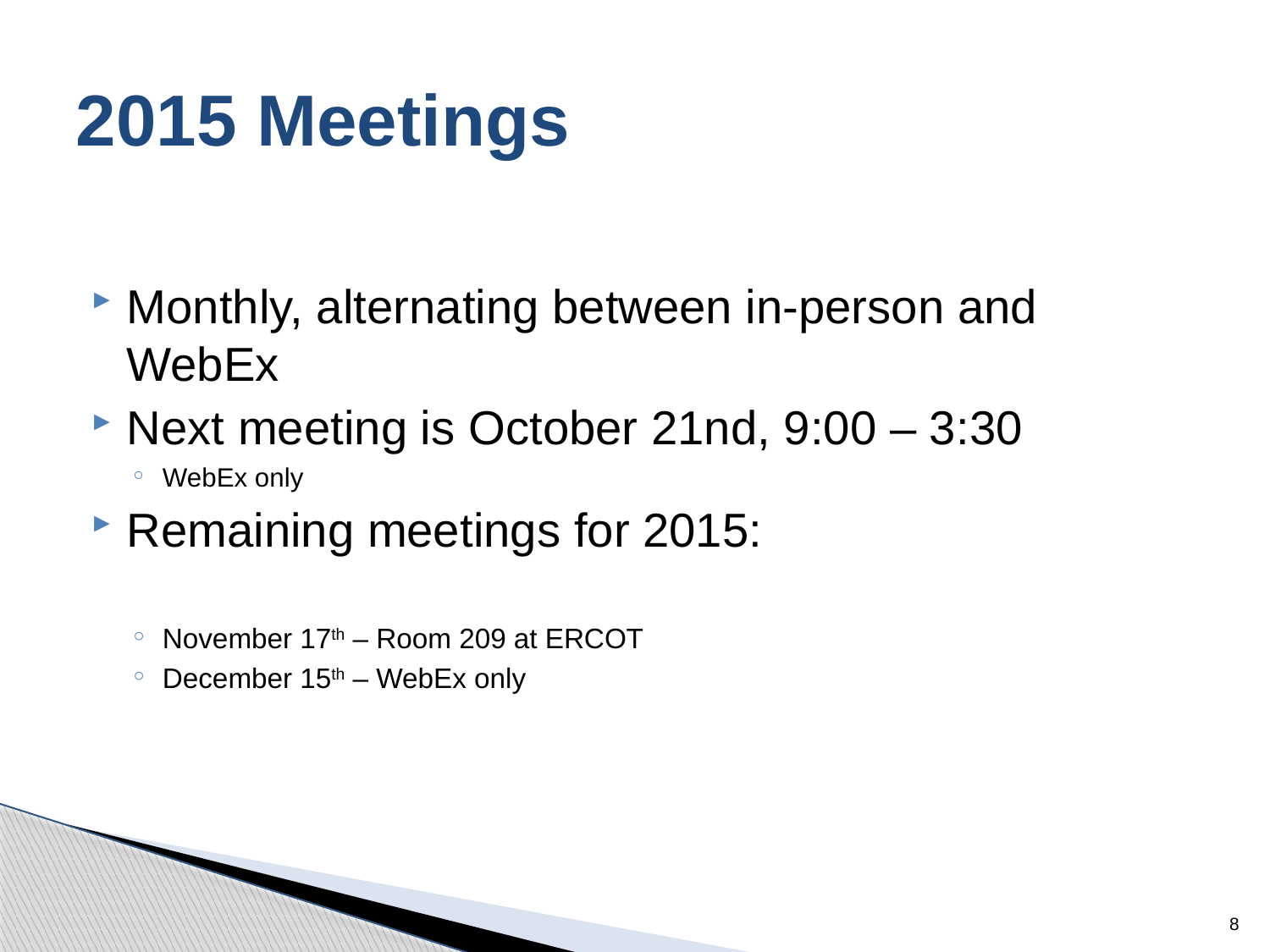

# 2015 Meetings

Monthly, alternating between in-person and WebEx
Next meeting is October 21nd, 9:00 – 3:30
WebEx only
Remaining meetings for 2015:

November 17th – Room 209 at ERCOT
December 15th – WebEx only

8